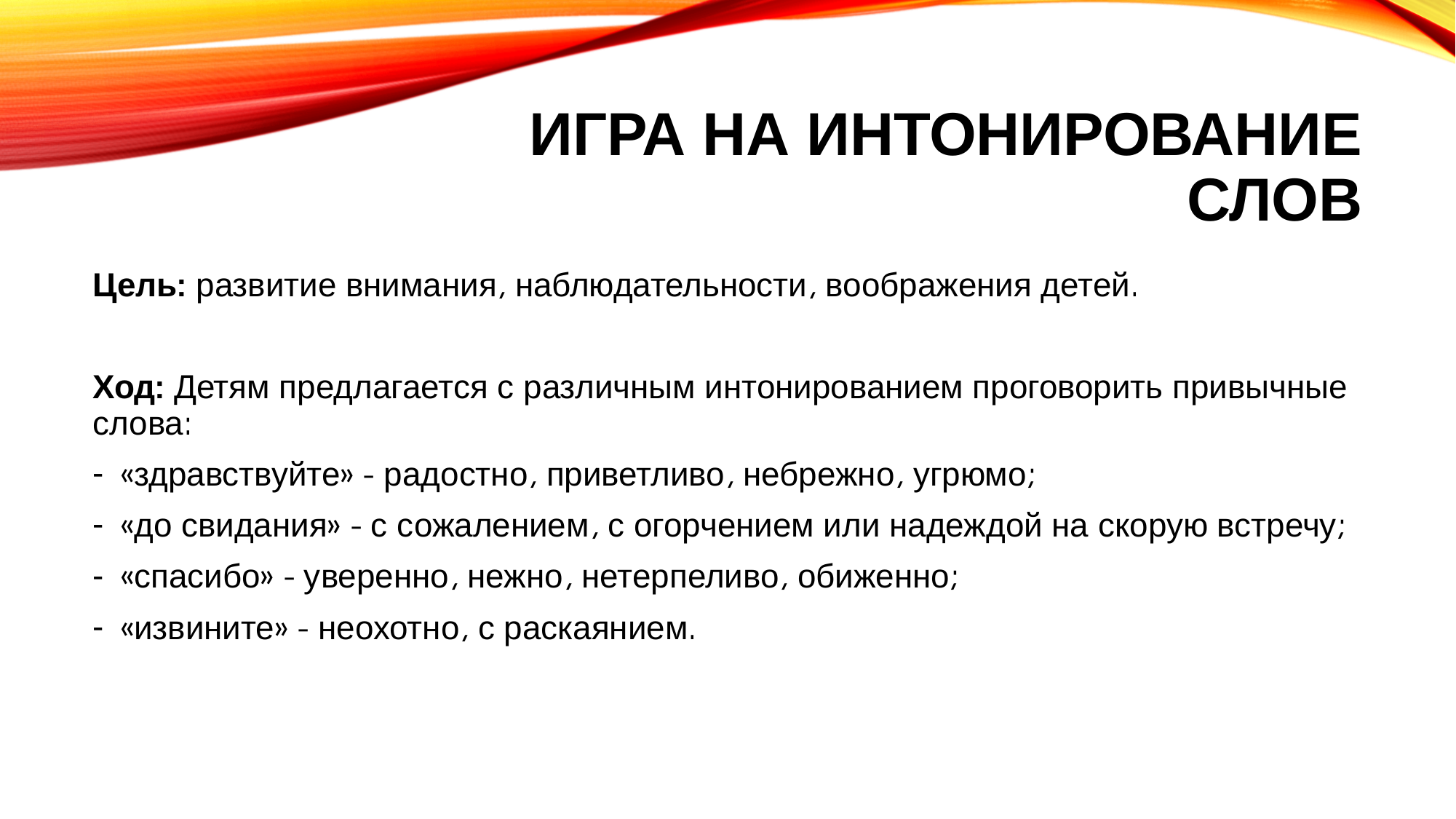

# Игра на интонирование слов
Цель: развитие внимания, наблюдательности, воображения детей.

Ход: Детям предлагается с различным интонированием проговорить привычные слова:
«здравствуйте» - радостно, приветливо, небрежно, угрюмо;
«до свидания» - с сожалением, с огорчением или надеждой на скорую встречу;
«спасибо» - уверенно, нежно, нетерпеливо, обиженно;
«извините» - неохотно, с раскаянием.